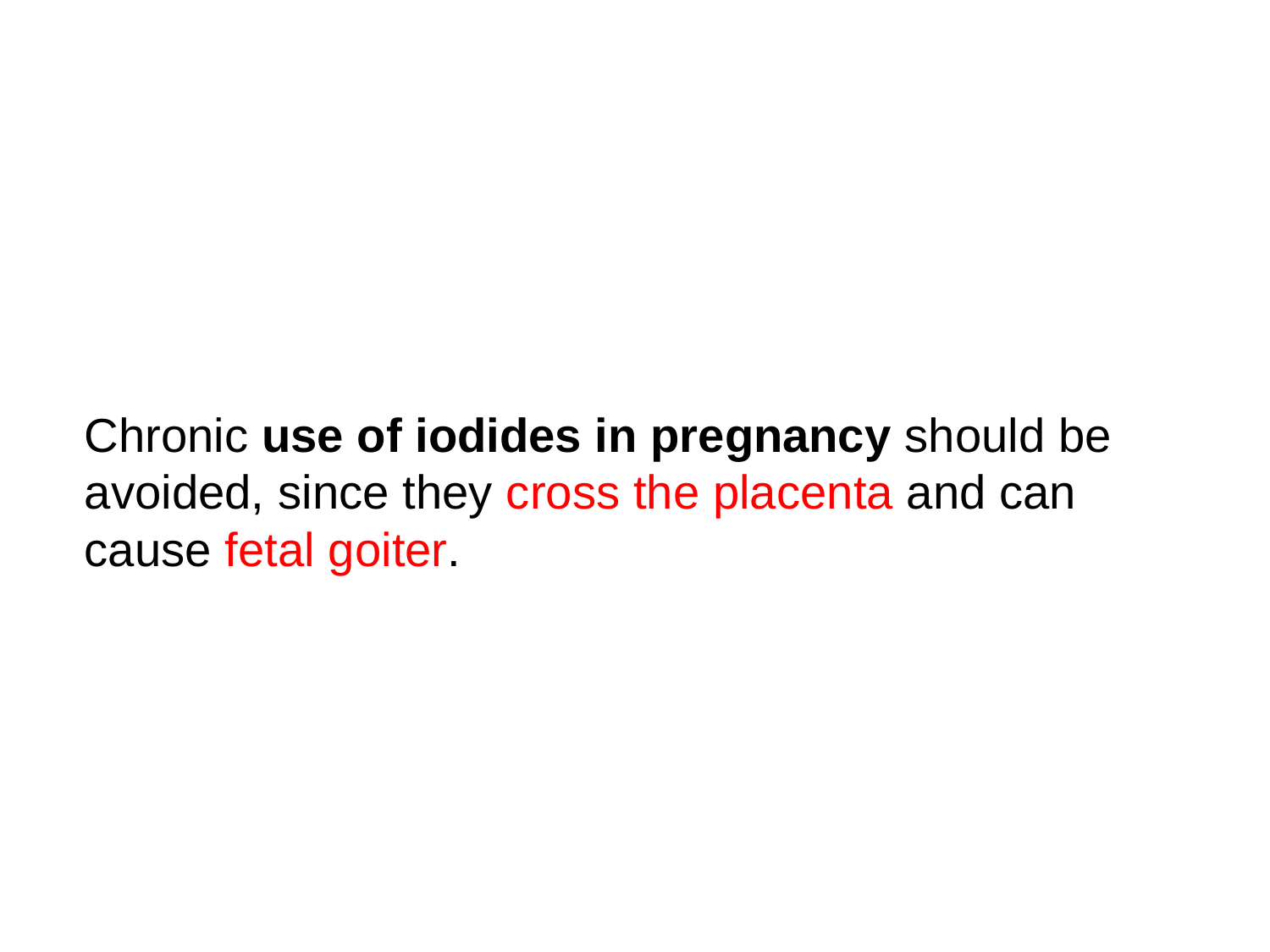

#

Chronic use of iodides in pregnancy should be avoided, since they cross the placenta and can cause fetal goiter.